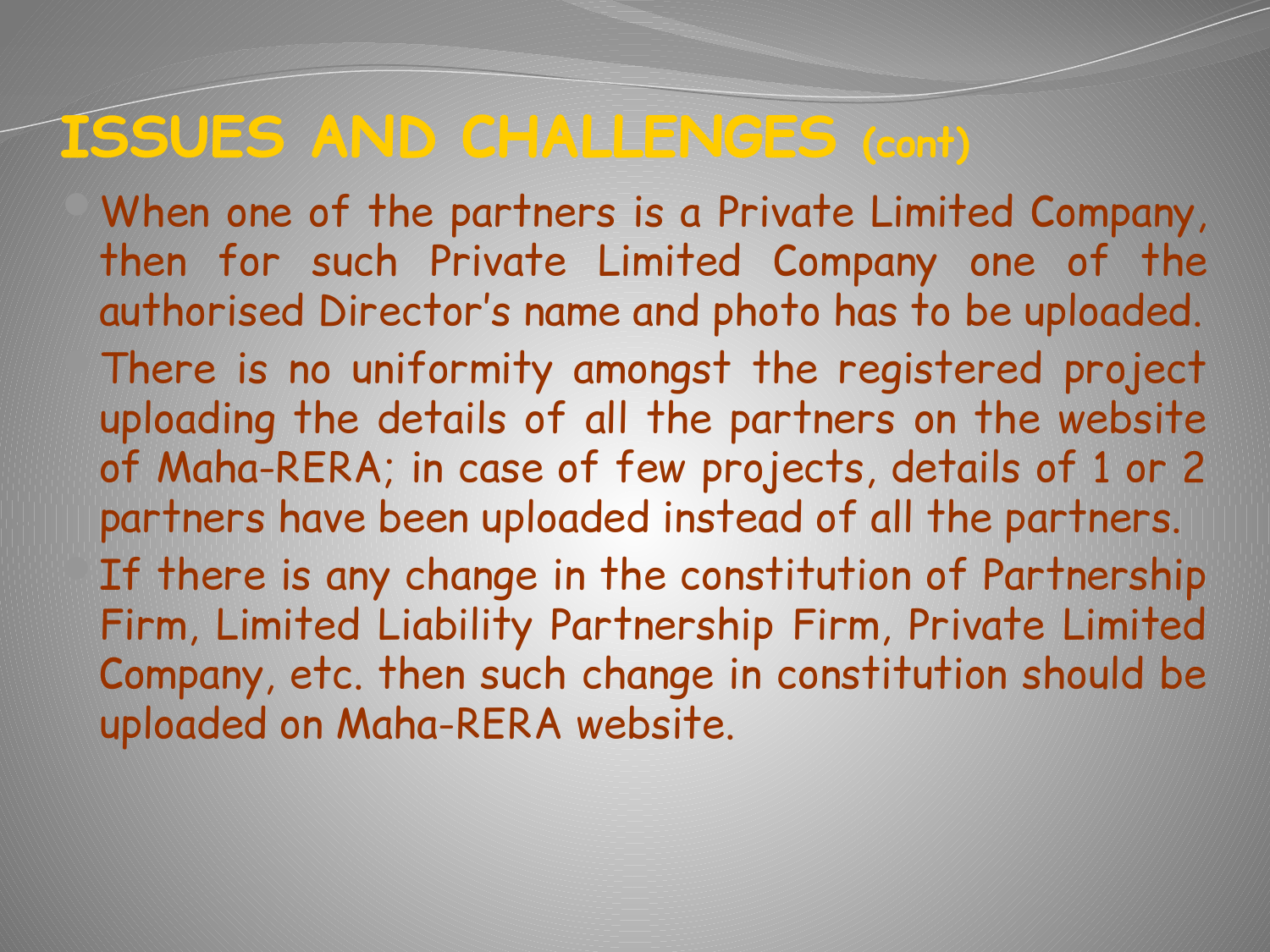

# ISSUES AND CHALLENGES (cont)
When one of the partners is a Private Limited Company, then for such Private Limited Company one of the authorised Director’s name and photo has to be uploaded.
There is no uniformity amongst the registered project uploading the details of all the partners on the website of Maha-RERA; in case of few projects, details of 1 or 2 partners have been uploaded instead of all the partners.
If there is any change in the constitution of Partnership Firm, Limited Liability Partnership Firm, Private Limited Company, etc. then such change in constitution should be uploaded on Maha-RERA website.